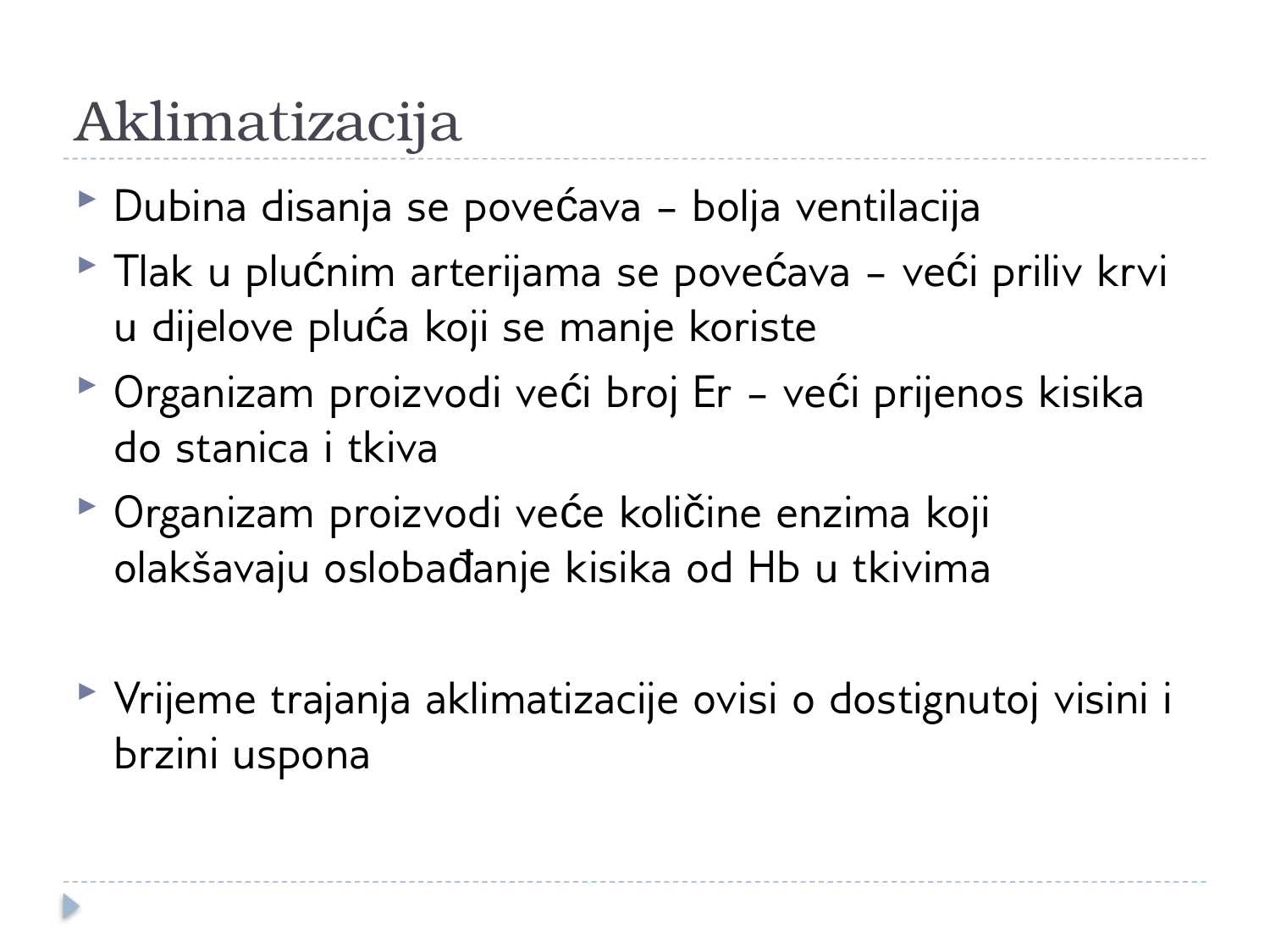

# Aklimatizacija
Dubina disanja se povećava – bolja ventilacija
Tlak u plućnim arterijama se povećava – veći priliv krvi u dijelove pluća koji se manje koriste
Organizam proizvodi veći broj Er – veći prijenos kisika do stanica i tkiva
Organizam proizvodi veće količine enzima koji olakšavaju oslobađanje kisika od Hb u tkivima

Vrijeme trajanja aklimatizacije ovisi o dostignutoj visini i brzini uspona